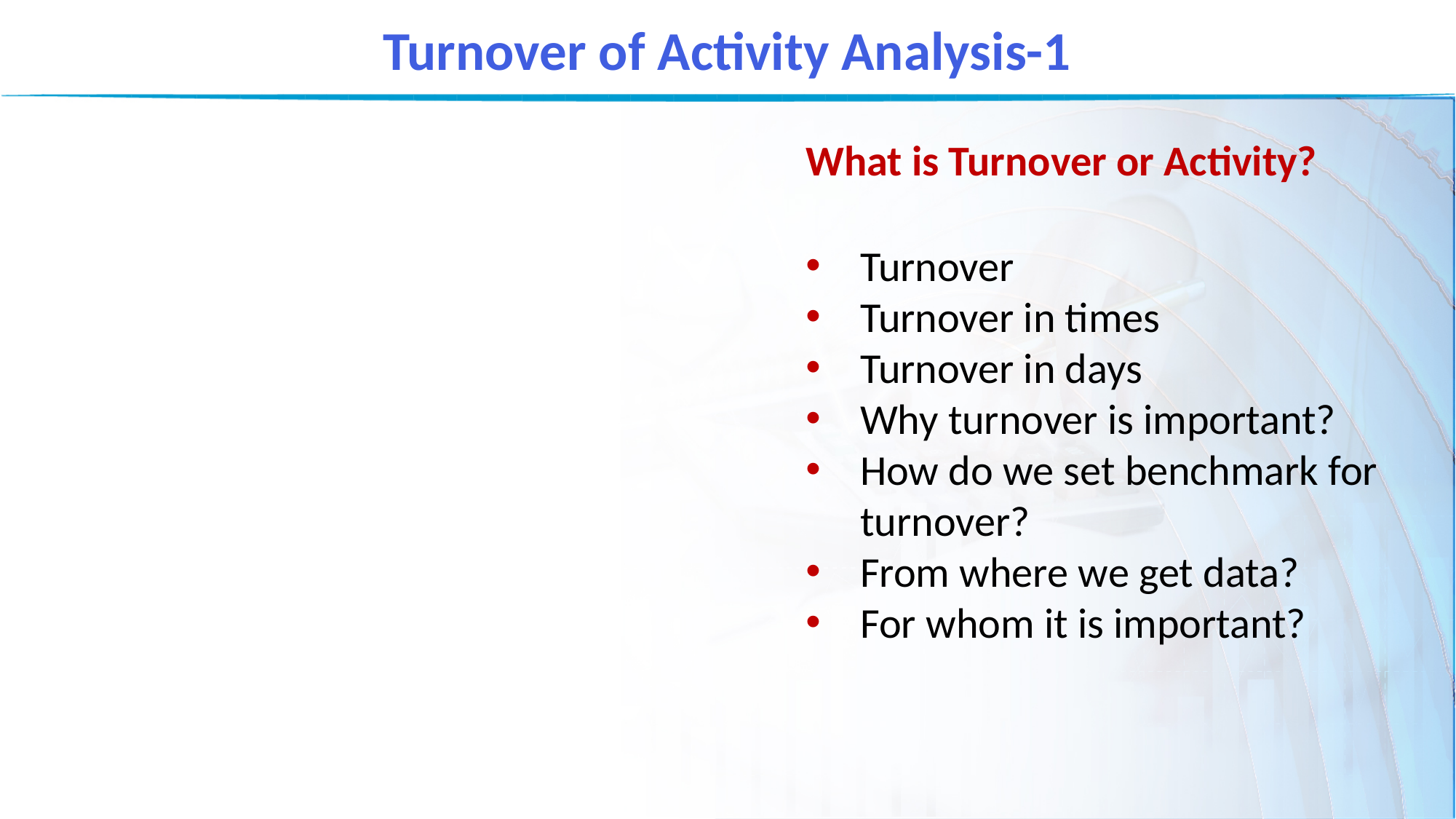

Turnover of Activity Analysis-1
What is Turnover or Activity?

Turnover
Turnover in times
Turnover in days
Why turnover is important?
How do we set benchmark for turnover?
From where we get data?
For whom it is important?